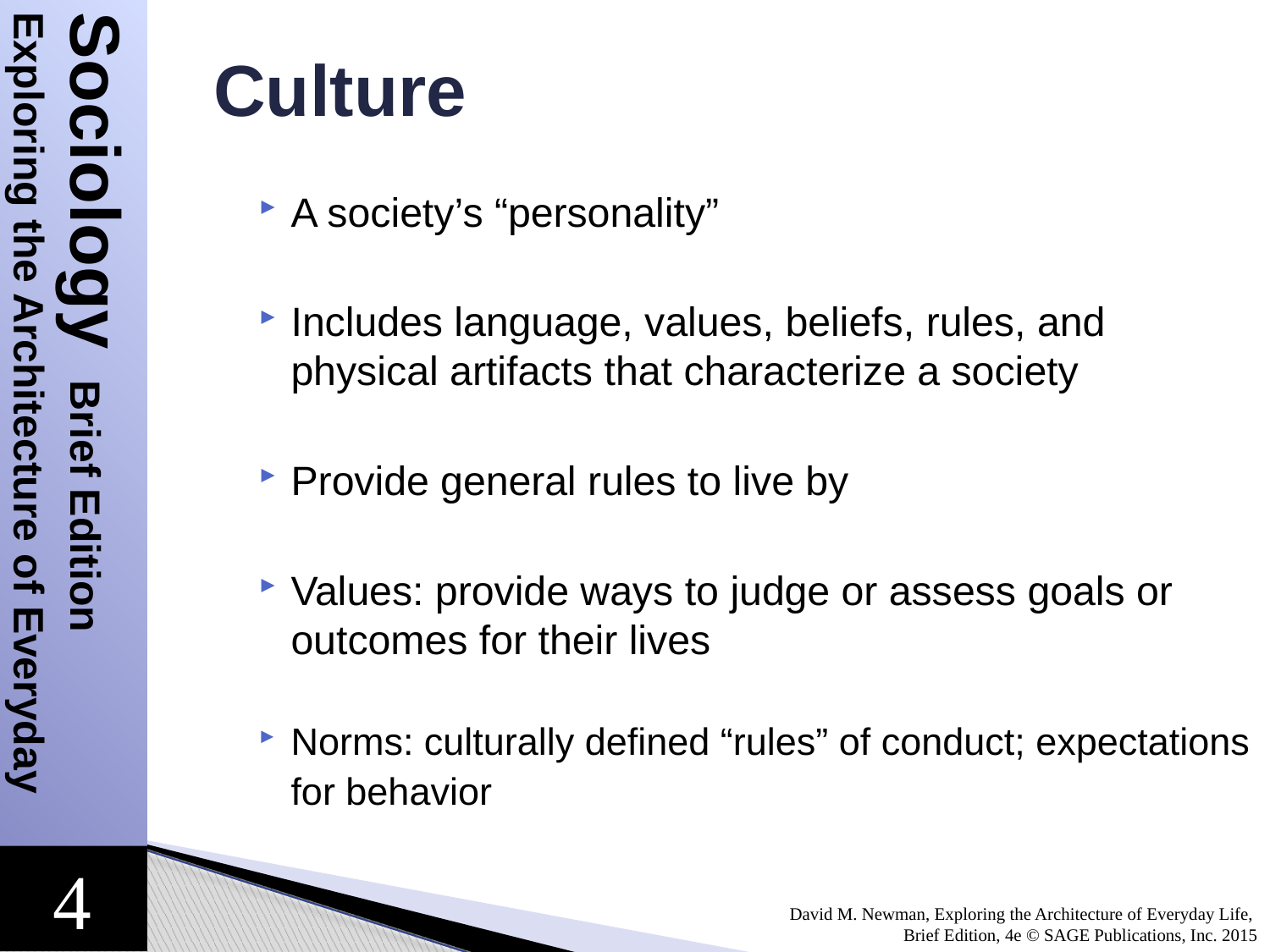

Culture
A society’s “personality”

Includes language, values, beliefs, rules, and physical artifacts that characterize a society

Provide general rules to live by

Values: provide ways to judge or assess goals or outcomes for their lives

Norms: culturally defined “rules” of conduct; expectations for behavior
David M. Newman, Exploring the Architecture of Everyday Life,
Brief Edition, 4e © SAGE Publications, Inc. 2015